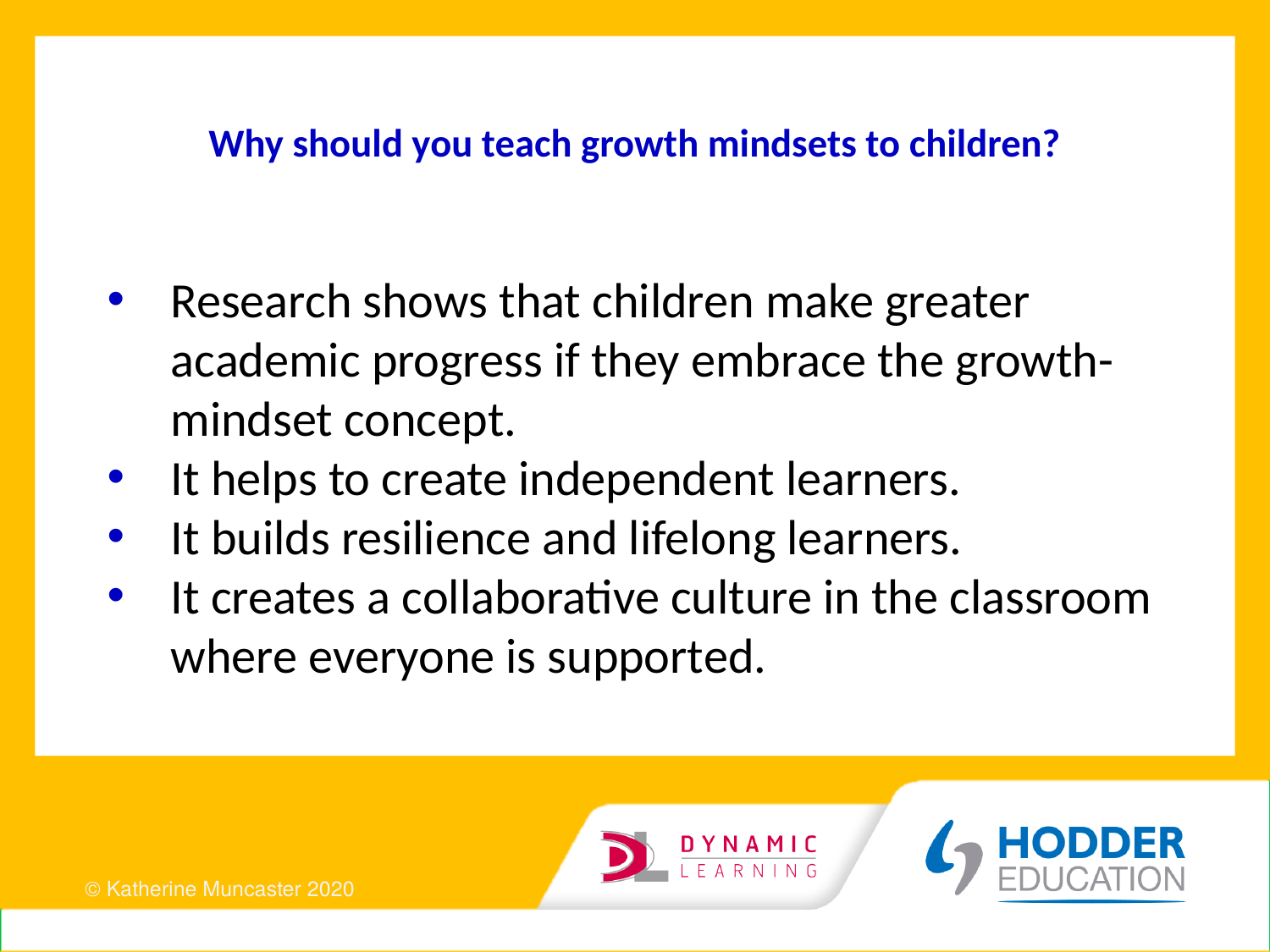

# Why should you teach growth mindsets to children?
Research shows that children make greater academic progress if they embrace the growth-mindset concept.
It helps to create independent learners.
It builds resilience and lifelong learners.
It creates a collaborative culture in the classroom where everyone is supported.